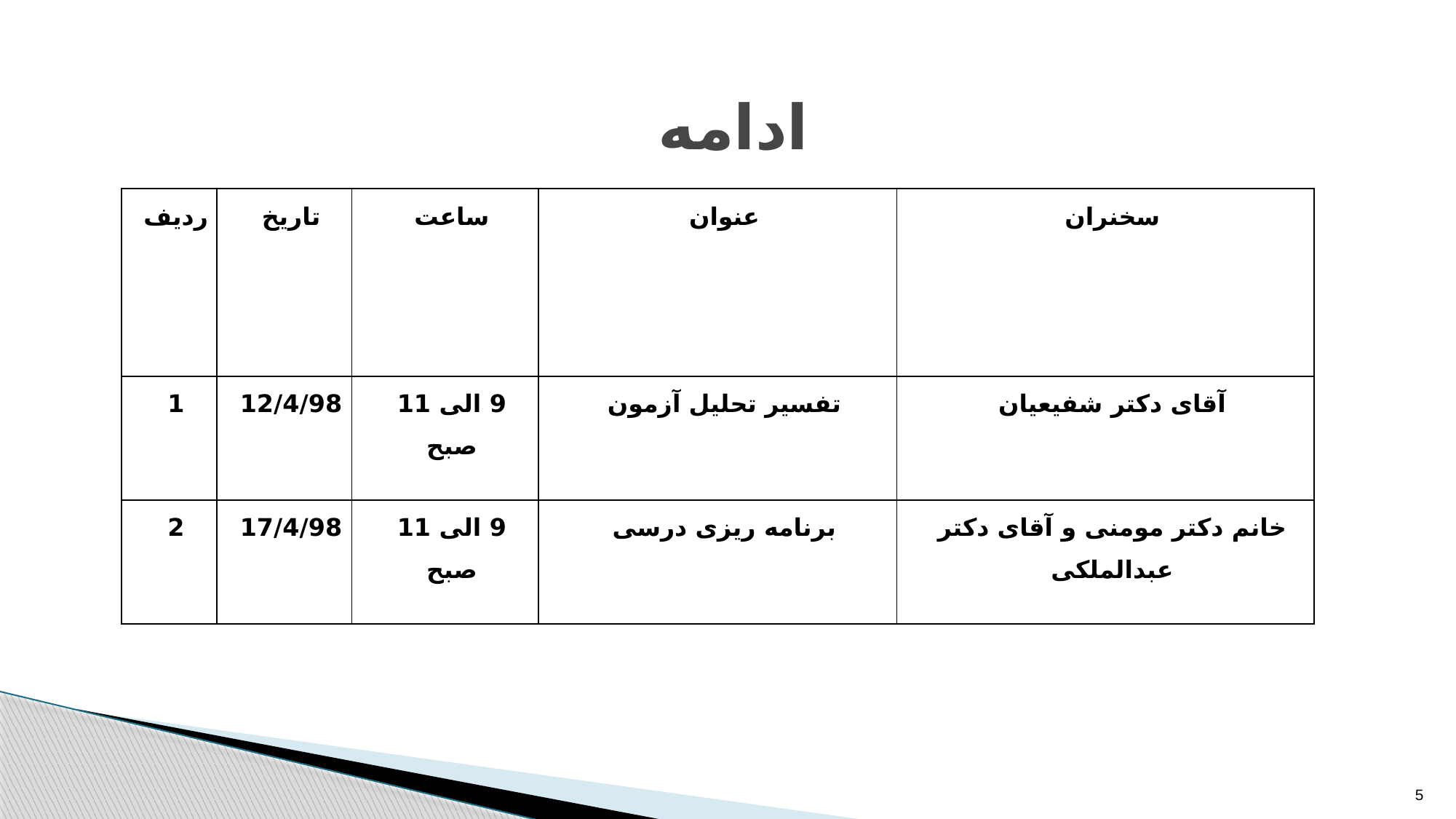

# ادامه
| ردیف | تاریخ | ساعت | عنوان | سخنران |
| --- | --- | --- | --- | --- |
| 1 | 12/4/98 | 9 الی 11 صبح | تفسیر تحلیل آزمون | آقای دکتر شفیعیان |
| 2 | 17/4/98 | 9 الی 11 صبح | برنامه ریزی درسی | خانم دکتر مومنی و آقای دکتر عبدالملکی |
5